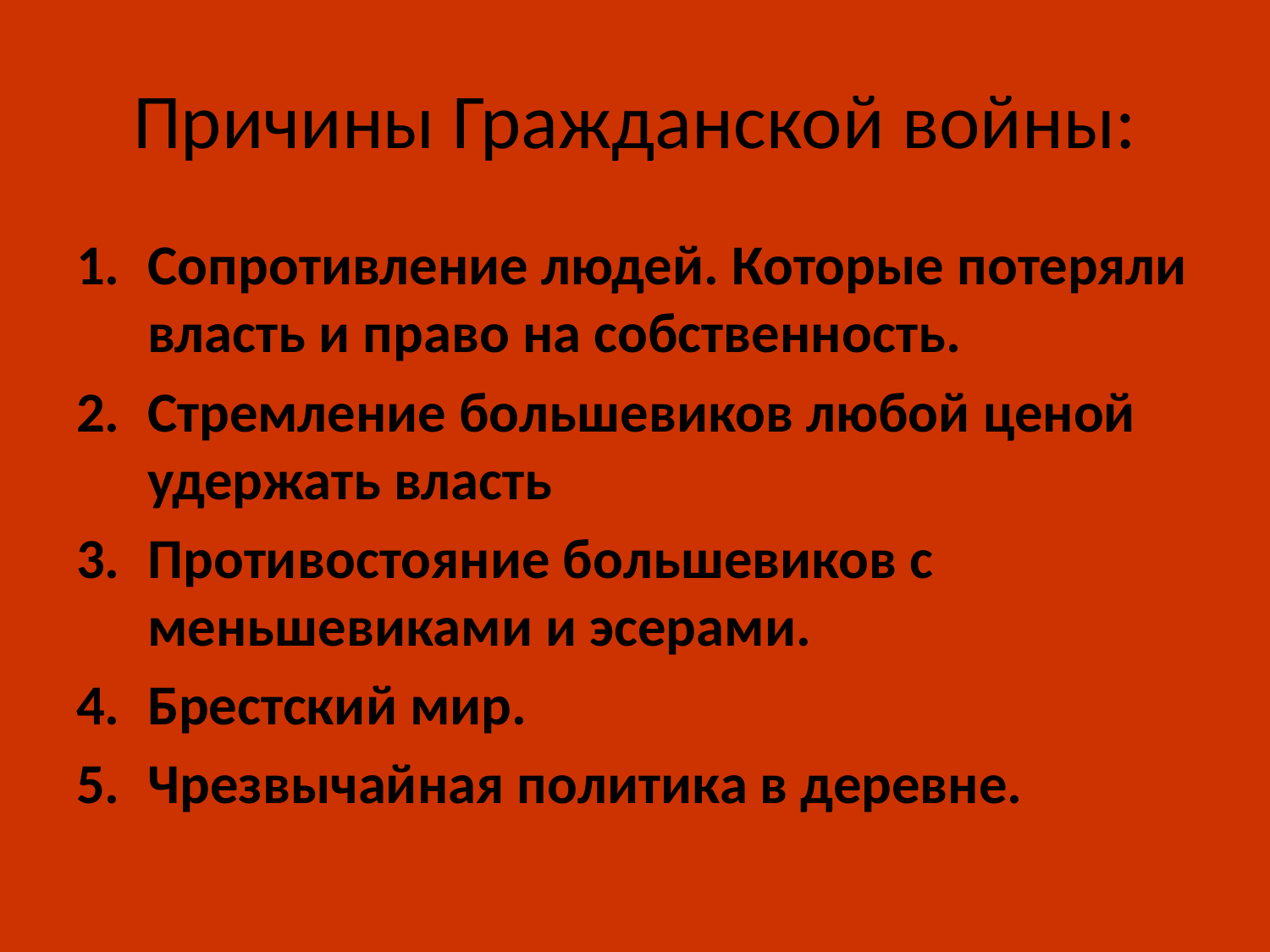

# Причины Гражданской войны:
Сопротивление людей. Которые потеряли власть и право на собственность.
Стремление большевиков любой ценой удержать власть
Противостояние большевиков с меньшевиками и эсерами.
Брестский мир.
Чрезвычайная политика в деревне.